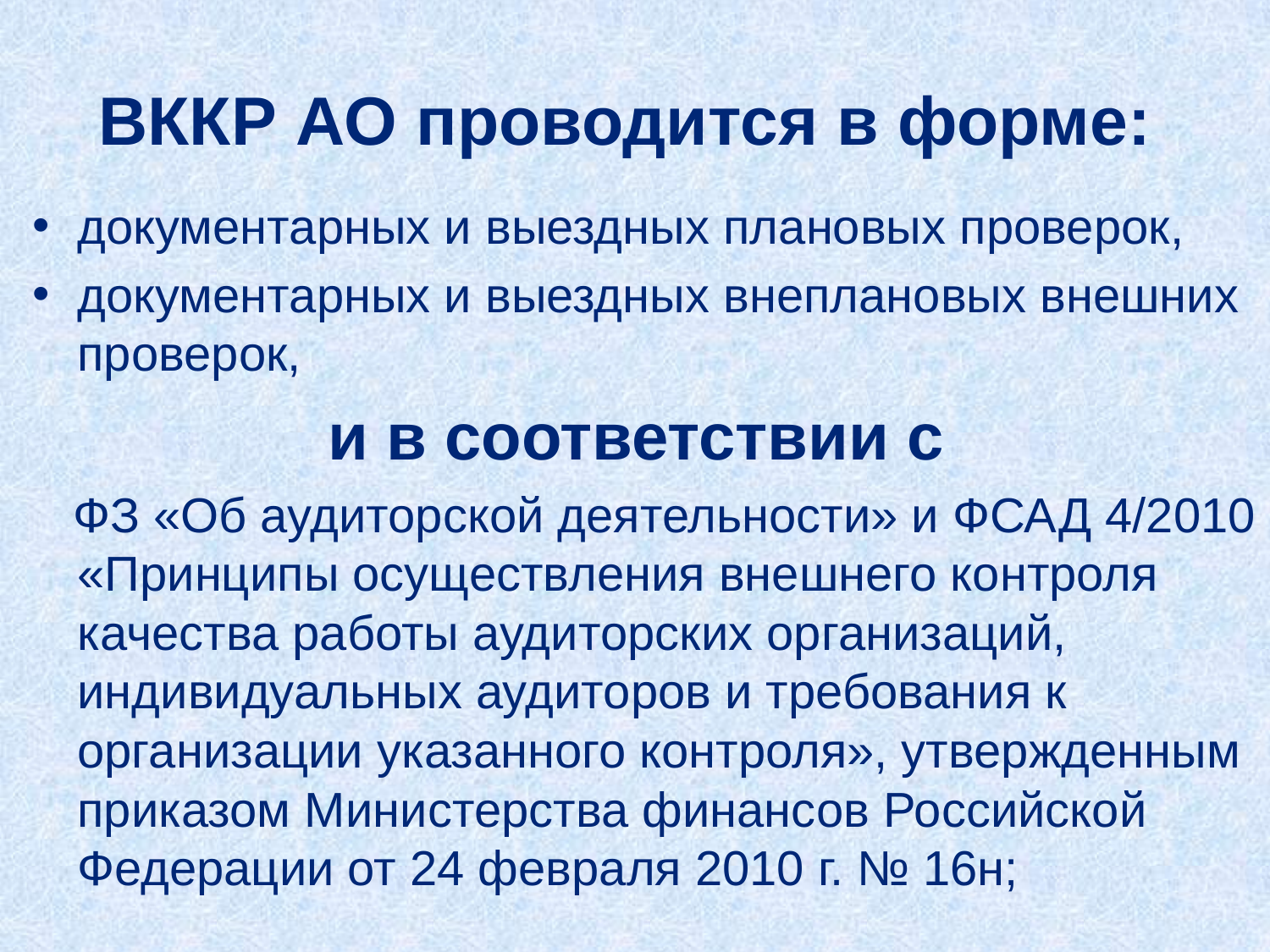

# ВККР АО проводится в форме:
документарных и выездных плановых проверок,
документарных и выездных внеплановых внешних проверок,
и в соответствии с
   ФЗ «Об аудиторской деятельности» и ФСАД 4/2010 «Принципы осуществления внешнего контроля качества работы аудиторских организаций, индивидуальных аудиторов и требования к организации указанного контроля», утвержденным приказом Министерства финансов Российской Федерации от 24 февраля 2010 г. № 16н;